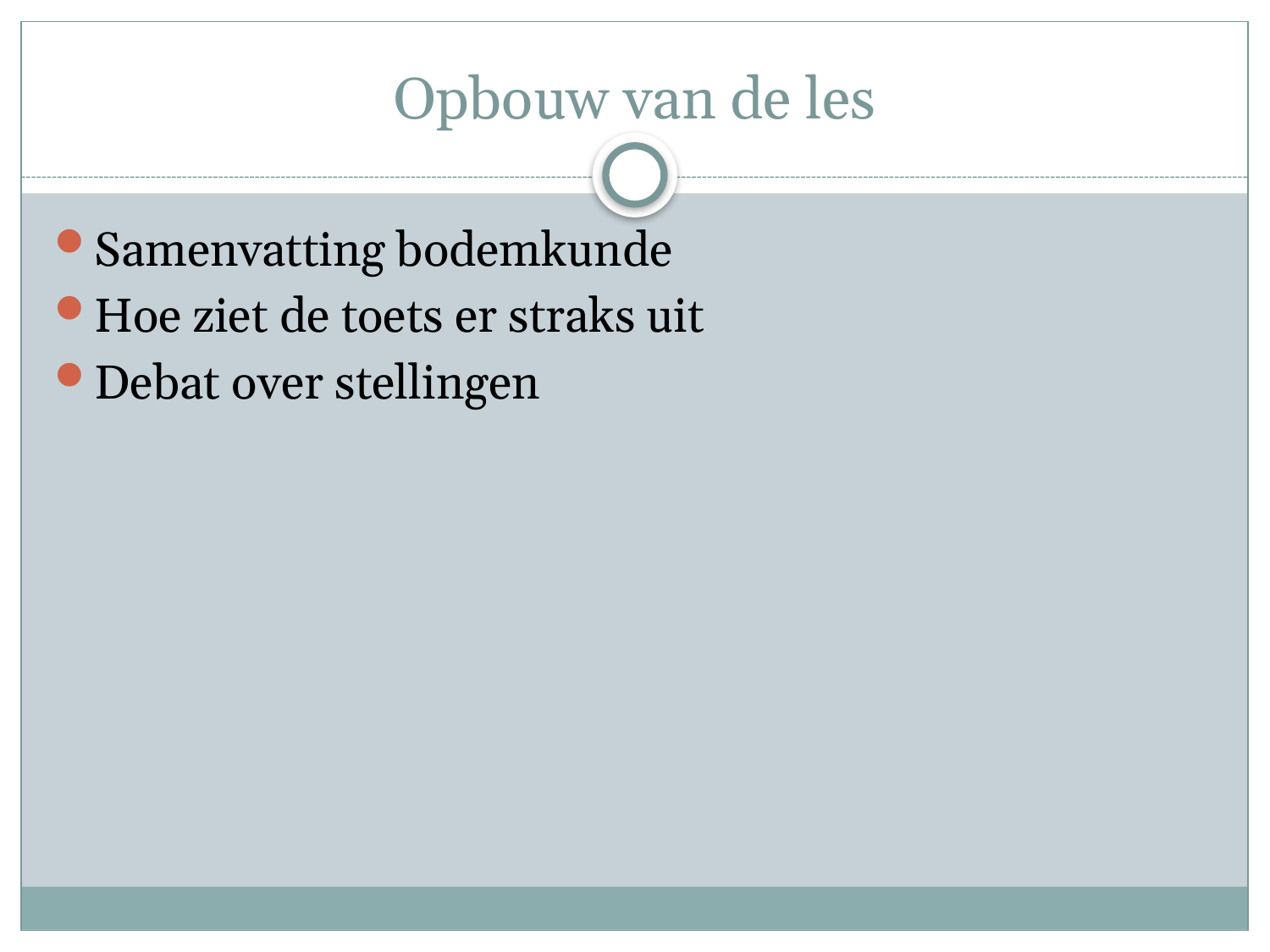

# Opbouw van de les
Samenvatting bodemkunde
Hoe ziet de toets er straks uit
Debat over stellingen